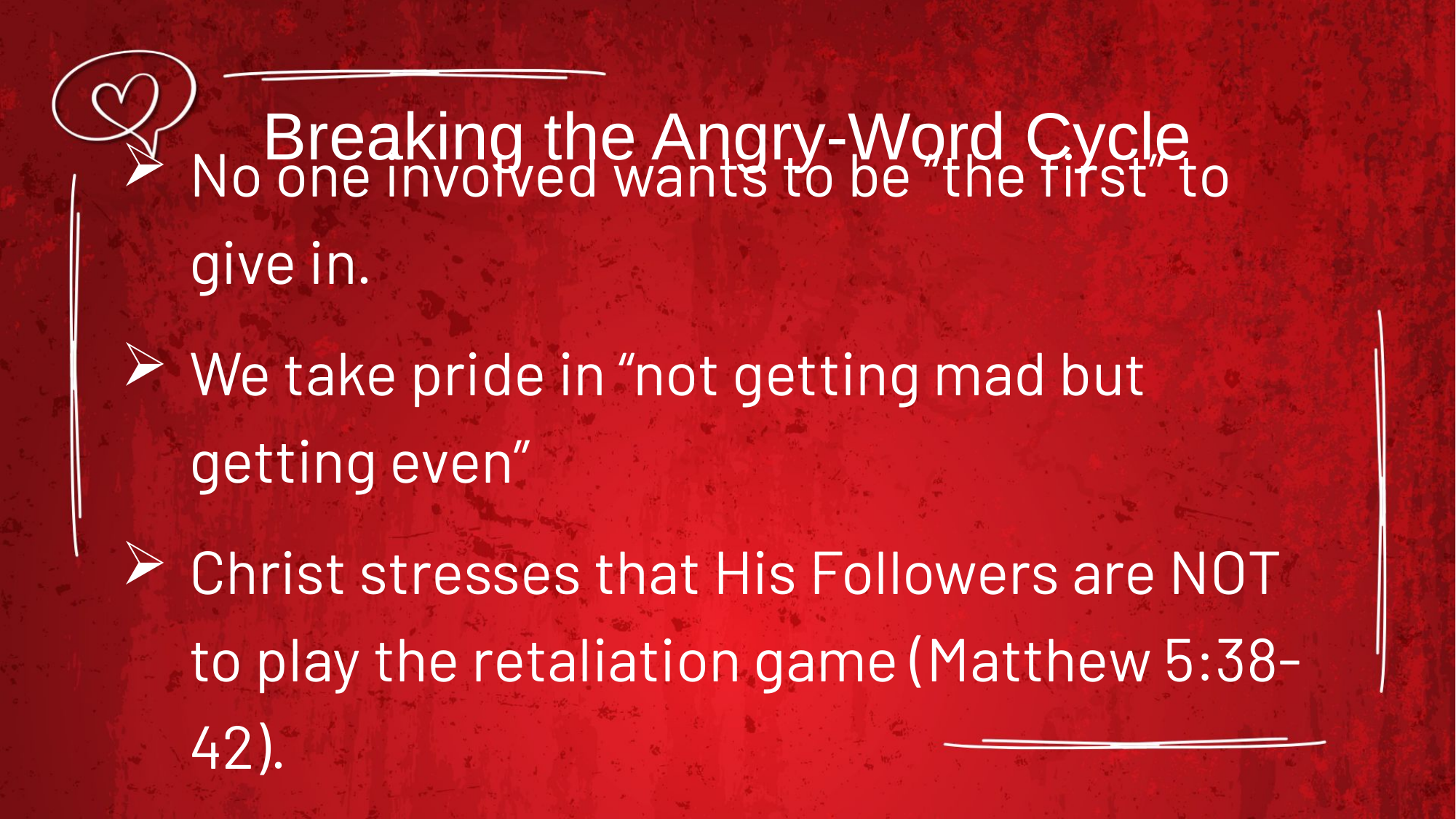

# Breaking the Angry-Word Cycle
No one involved wants to be “the first” to give in.
We take pride in “not getting mad but getting even”
Christ stresses that His Followers are NOT to play the retaliation game (Matthew 5:38-42).